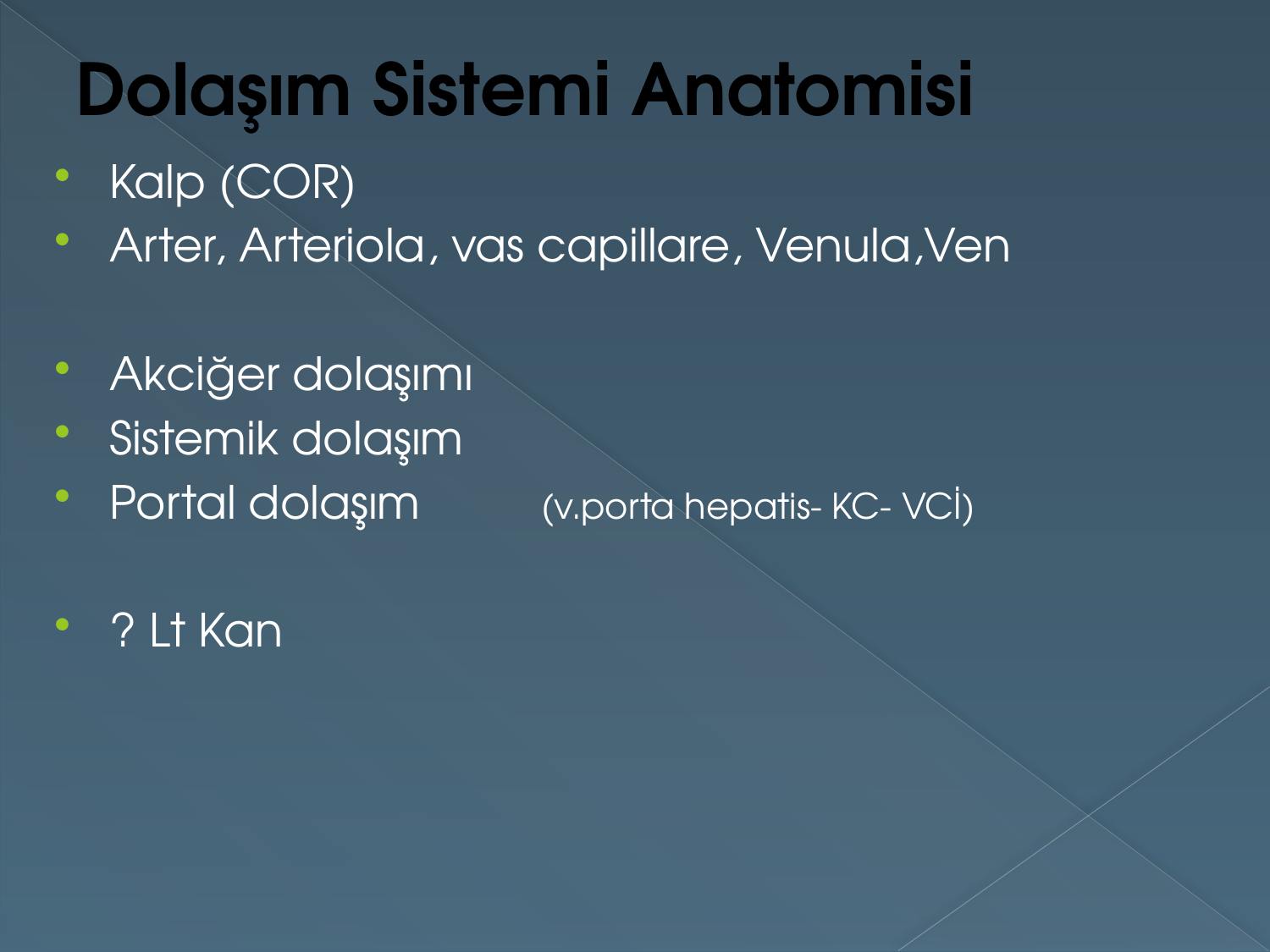

# Dolaşım Sistemi Anatomisi
Kalp (COR)
Arter, Arteriola, vas capillare, Venula,Ven

Akciğer dolaşımı
Sistemik dolaşım
Portal dolaşım	    (v.porta hepatis- KC- VCİ)

? Lt Kan